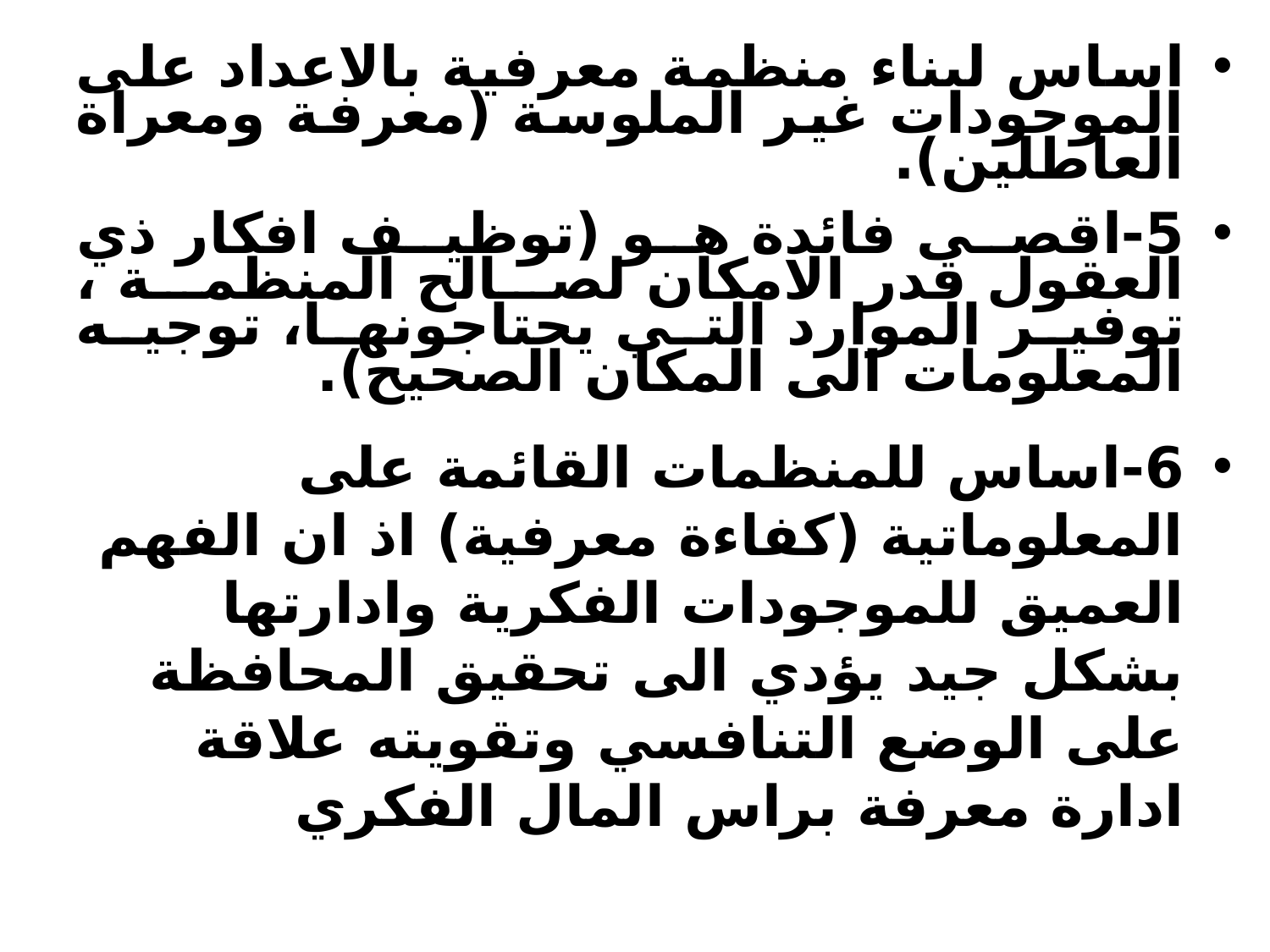

اساس لبناء منظمة معرفية بالاعداد على الموجودات غير الملوسة (معرفة ومعراة العاطلين).
5-اقصى فائدة هو (توظيف افكار ذي العقول قدر الامكان لصالح المنظمة ، توفير الموارد التي يحتاجونها، توجيه المعلومات الى المكان الصحيح).
6-اساس للمنظمات القائمة على المعلوماتية (كفاءة معرفية) اذ ان الفهم العميق للموجودات الفكرية وادارتها بشكل جيد يؤدي الى تحقيق المحافظة على الوضع التنافسي وتقويته علاقة ادارة معرفة براس المال الفكري